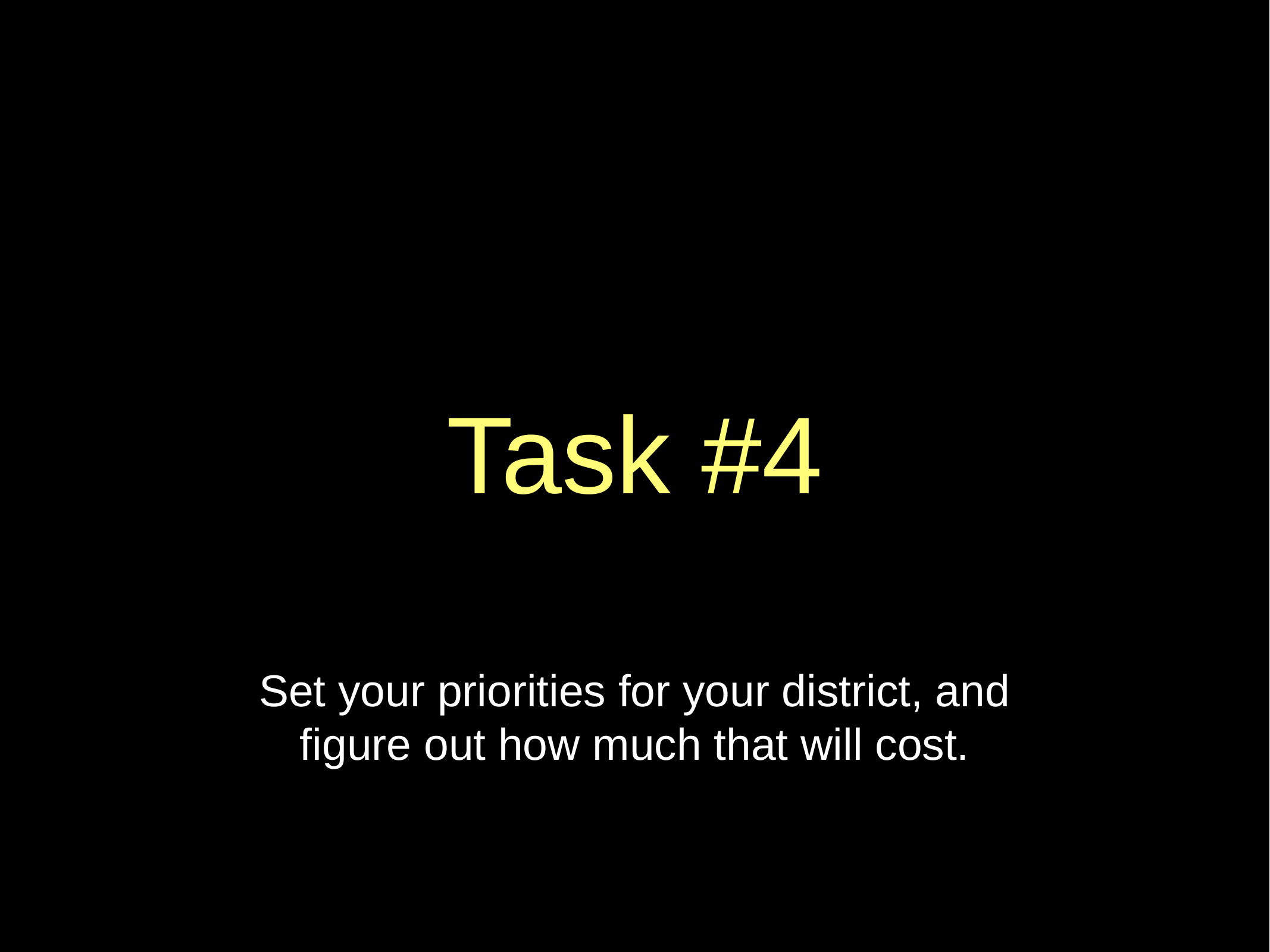

Task #4
Set your priorities for your district, and figure out how much that will cost.